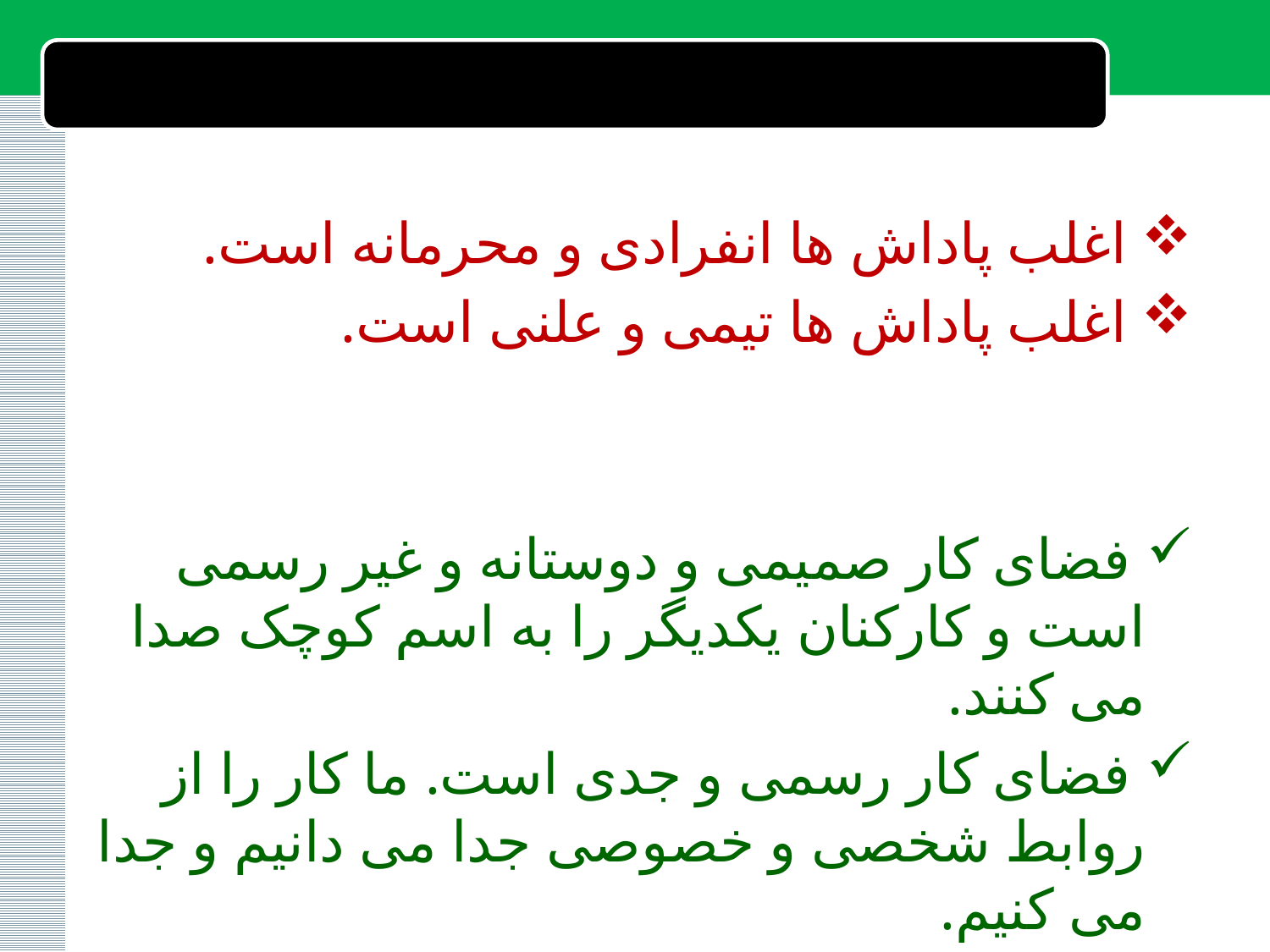

#
 اغلب پاداش ها انفرادی و محرمانه است.
 اغلب پاداش ها تیمی و علنی است.

 فضای کار صمیمی و دوستانه و غیر رسمی است و کارکنان یکدیگر را به اسم کوچک صدا می کنند.
 فضای کار رسمی و جدی است. ما کار را از روابط شخصی و خصوصی جدا می دانیم و جدا می کنیم.